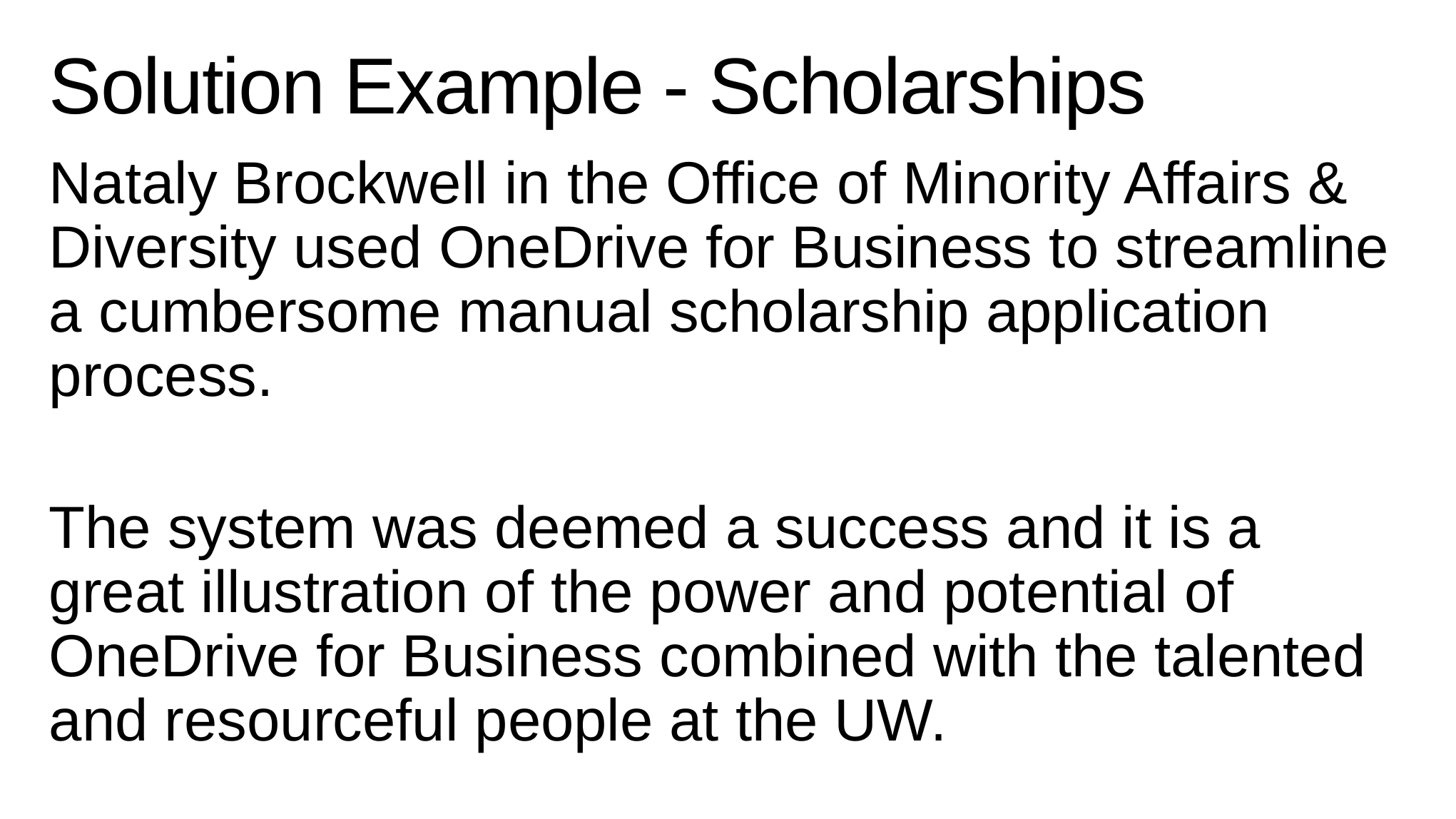

# Solution Example - Scholarships
Nataly Brockwell in the Office of Minority Affairs & Diversity used OneDrive for Business to streamline a cumbersome manual scholarship application process.

The system was deemed a success and it is a great illustration of the power and potential of OneDrive for Business combined with the talented and resourceful people at the UW.